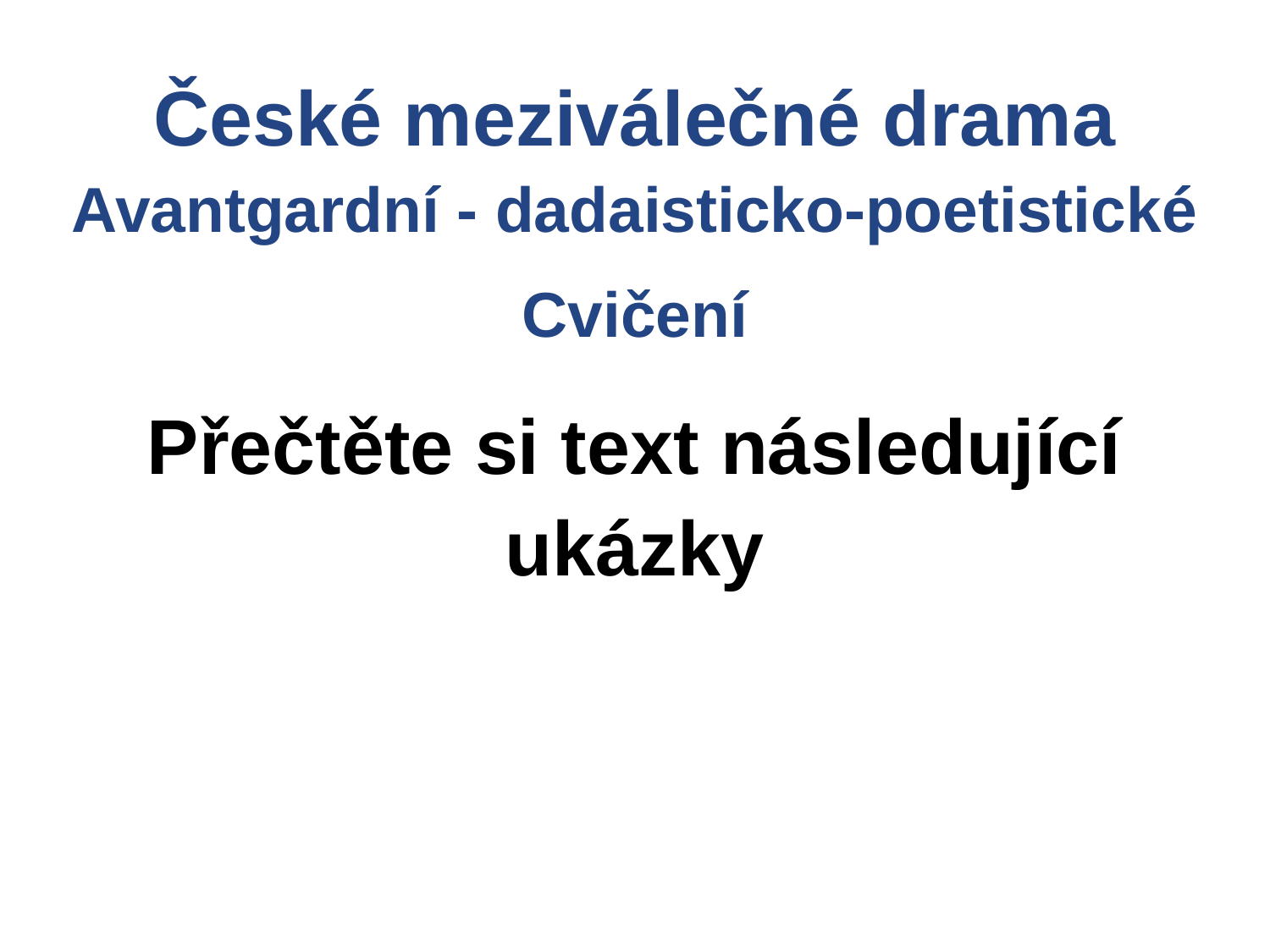

České meziválečné drama
Avantgardní - dadaisticko-poetistické
Cvičení
Přečtěte si text následující ukázky